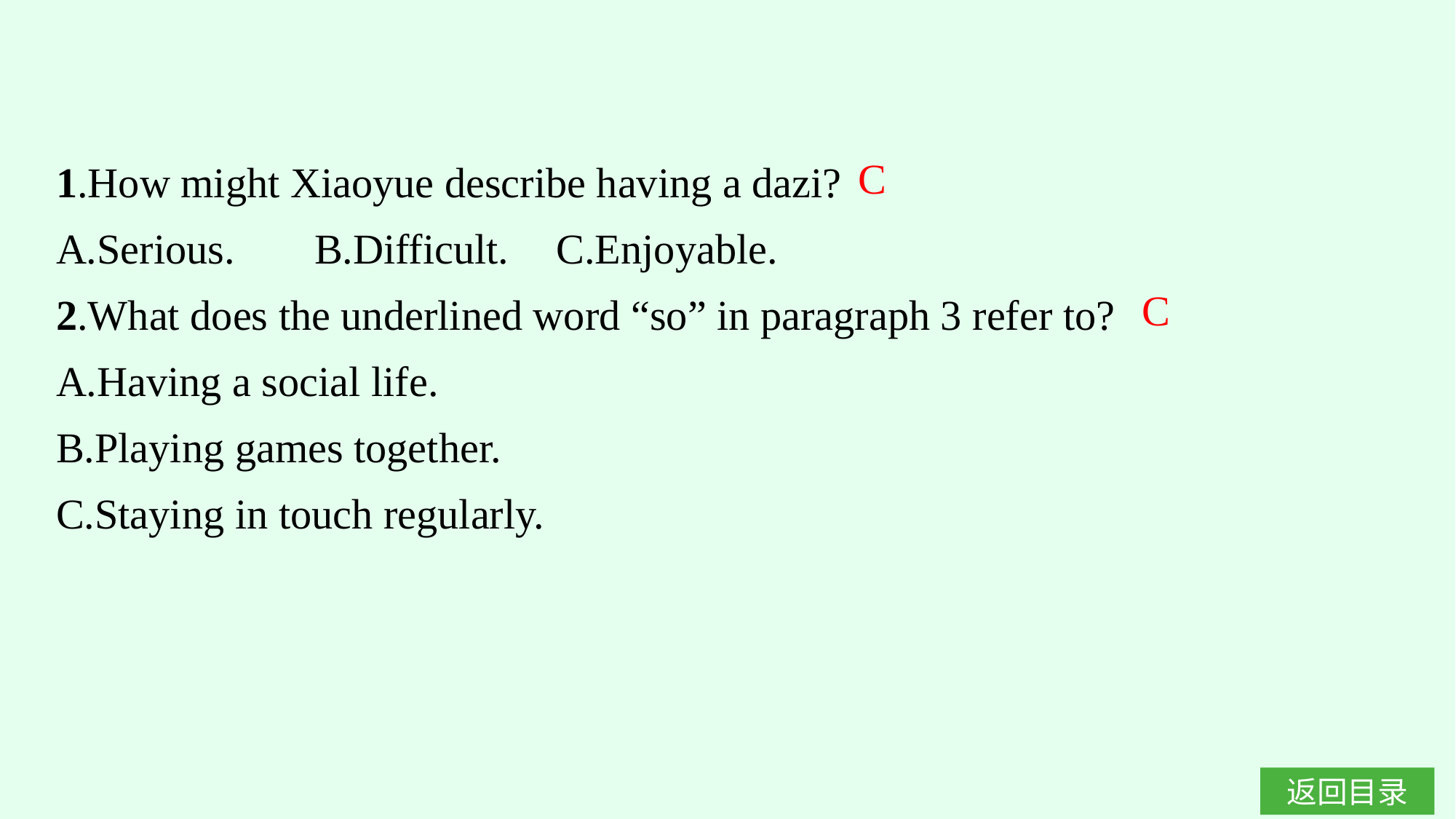

1.How might Xiaoyue describe having a dazi?
A.Serious.　 	B.Difficult. 	C.Enjoyable.
2.What does the underlined word “so” in paragraph 3 refer to?
A.Having a social life.
B.Playing games together.
C.Staying in touch regularly.
C
C